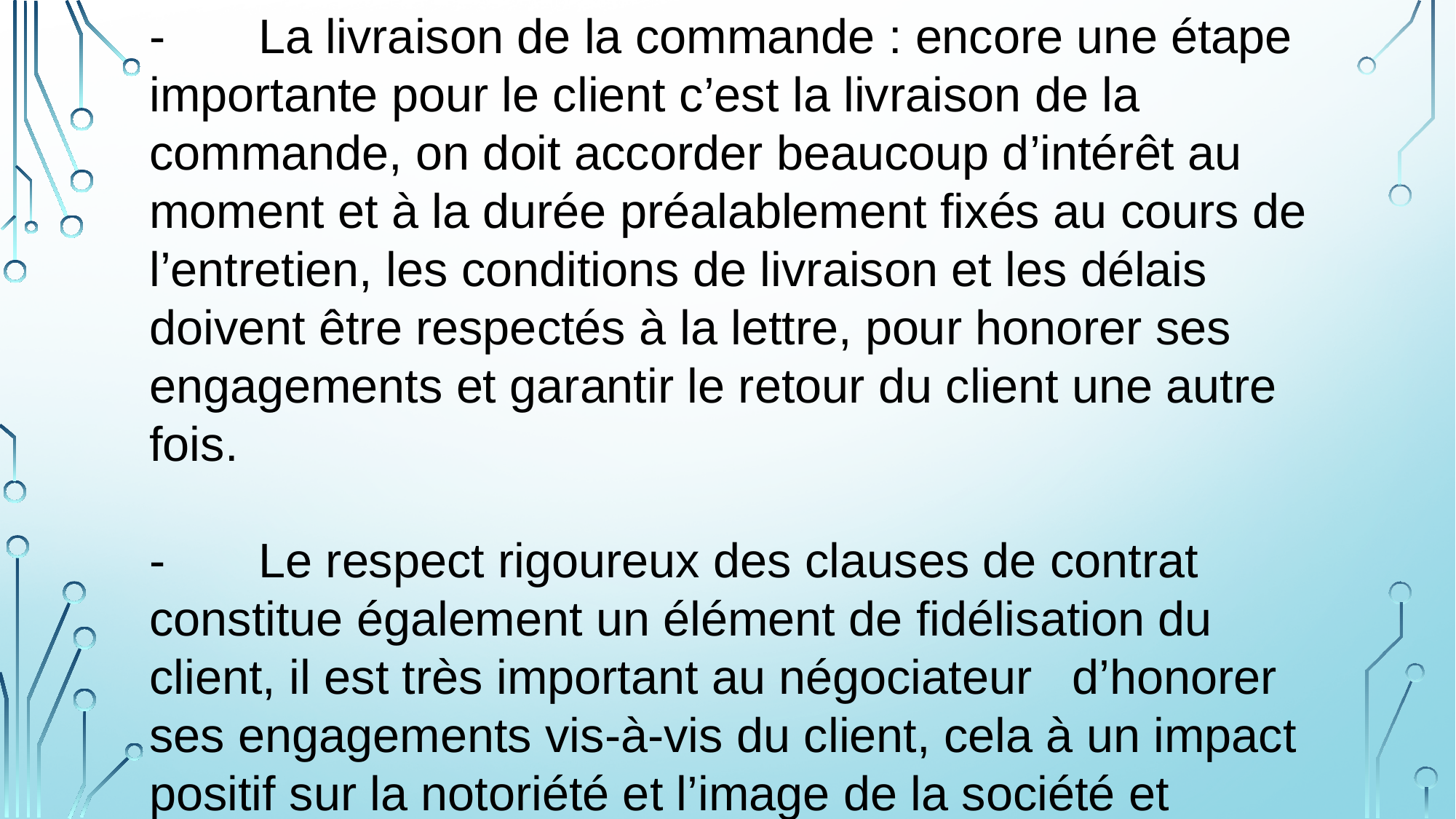

-	La livraison de la commande : encore une étape importante pour le client c’est la livraison de la commande, on doit accorder beaucoup d’intérêt au moment et à la durée préalablement fixés au cours de l’entretien, les conditions de livraison et les délais doivent être respectés à la lettre, pour honorer ses engagements et garantir le retour du client une autre fois.

-	Le respect rigoureux des clauses de contrat constitue également un élément de fidélisation du client, il est très important au négociateur   d’honorer ses engagements vis-à-vis du client, cela à un impact positif sur la notoriété et l’image de la société et constitue un moyen de fidélisation du client.